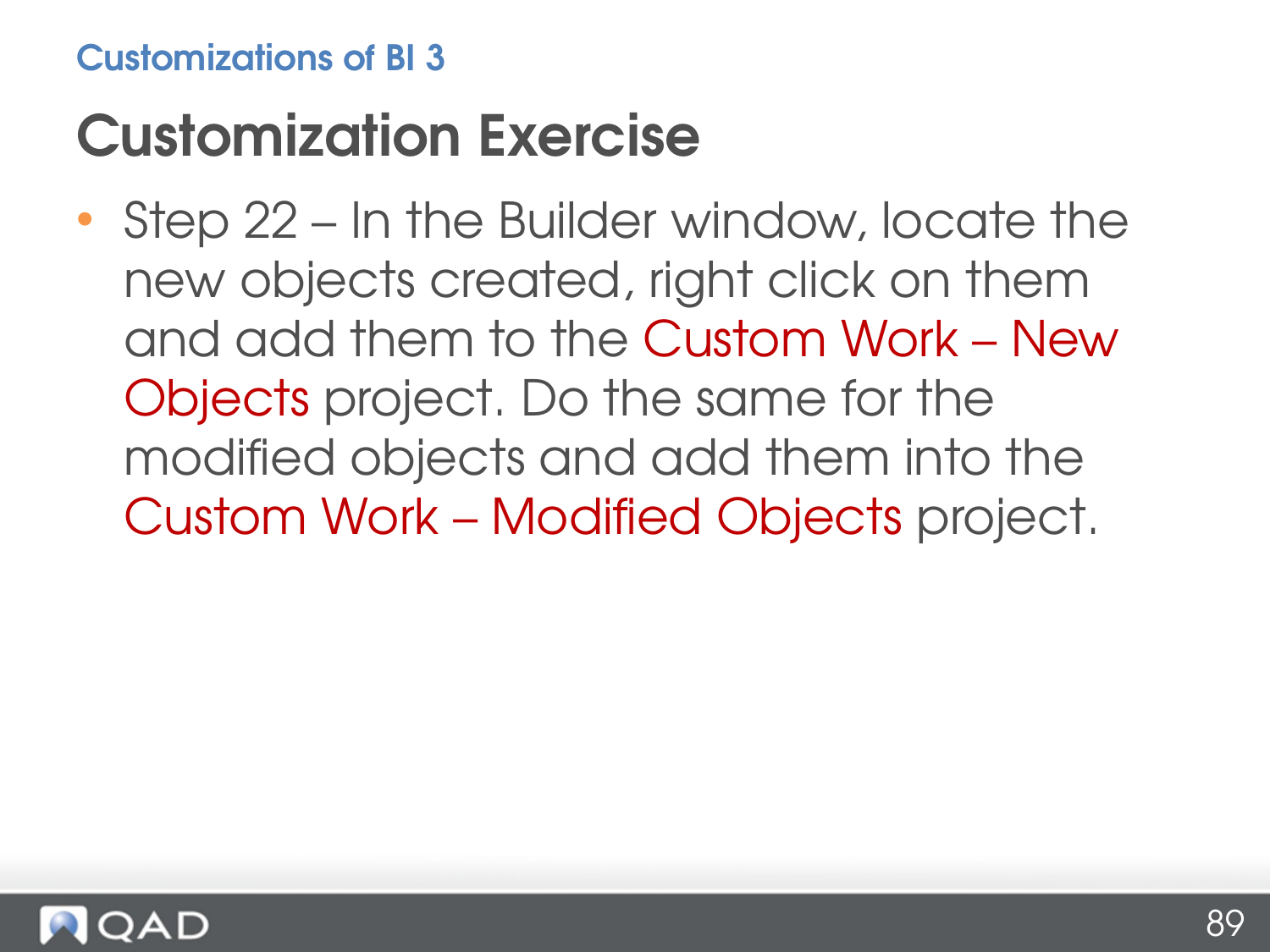

Customizations of BI 3
# Customization Exercise
Step 22 – In the Builder window, locate the new objects created, right click on them and add them to the Custom Work – New Objects project. Do the same for the modified objects and add them into the Custom Work – Modified Objects project.

89